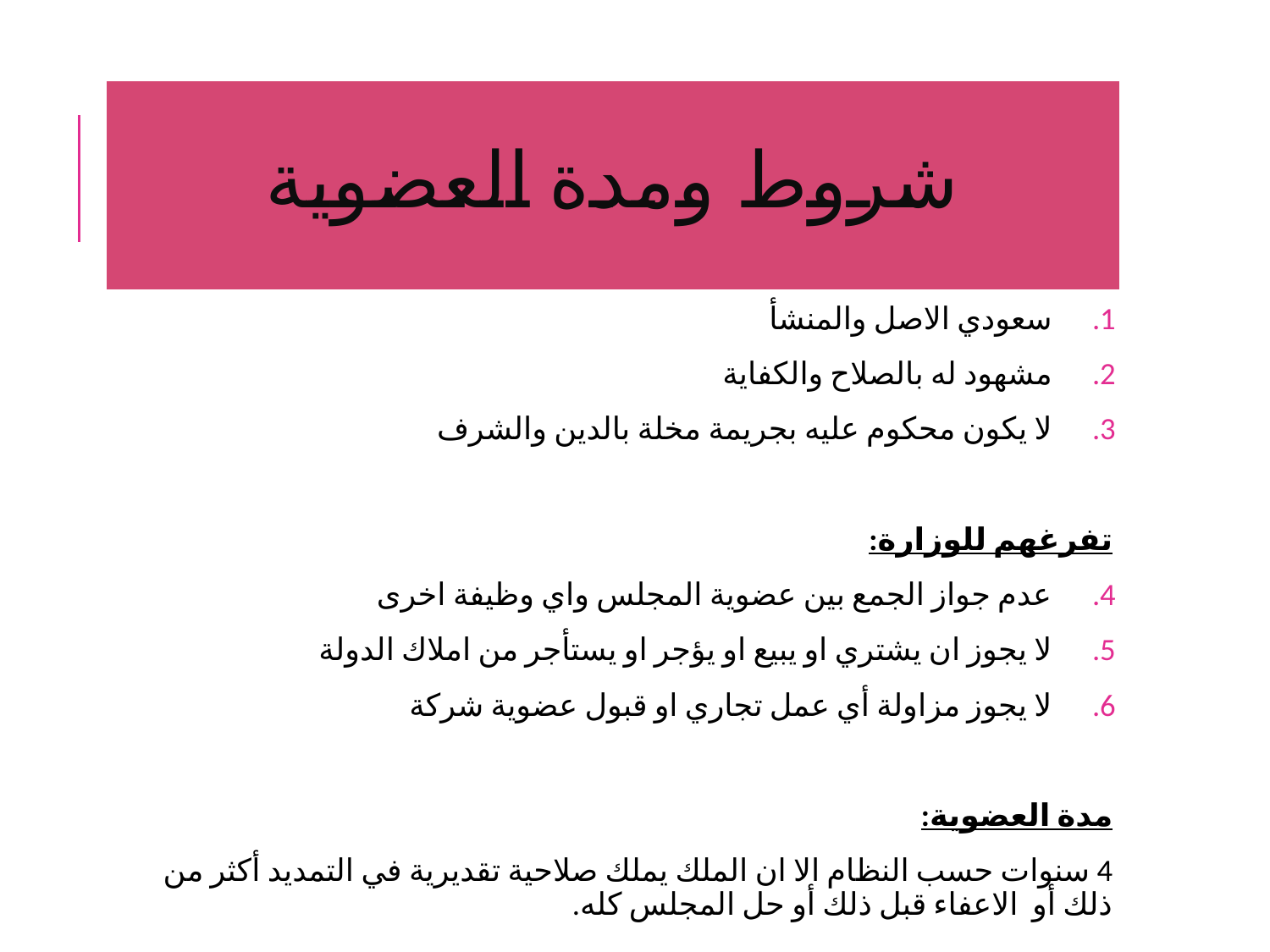

# شروط ومدة العضوية
سعودي الاصل والمنشأ
مشهود له بالصلاح والكفاية
لا يكون محكوم عليه بجريمة مخلة بالدين والشرف

تفرغهم للوزارة:
عدم جواز الجمع بين عضوية المجلس واي وظيفة اخرى
لا يجوز ان يشتري او يبيع او يؤجر او يستأجر من املاك الدولة
لا يجوز مزاولة أي عمل تجاري او قبول عضوية شركة

مدة العضوية:
4 سنوات حسب النظام الا ان الملك يملك صلاحية تقديرية في التمديد أكثر من ذلك أو  الاعفاء قبل ذلك أو حل المجلس كله.